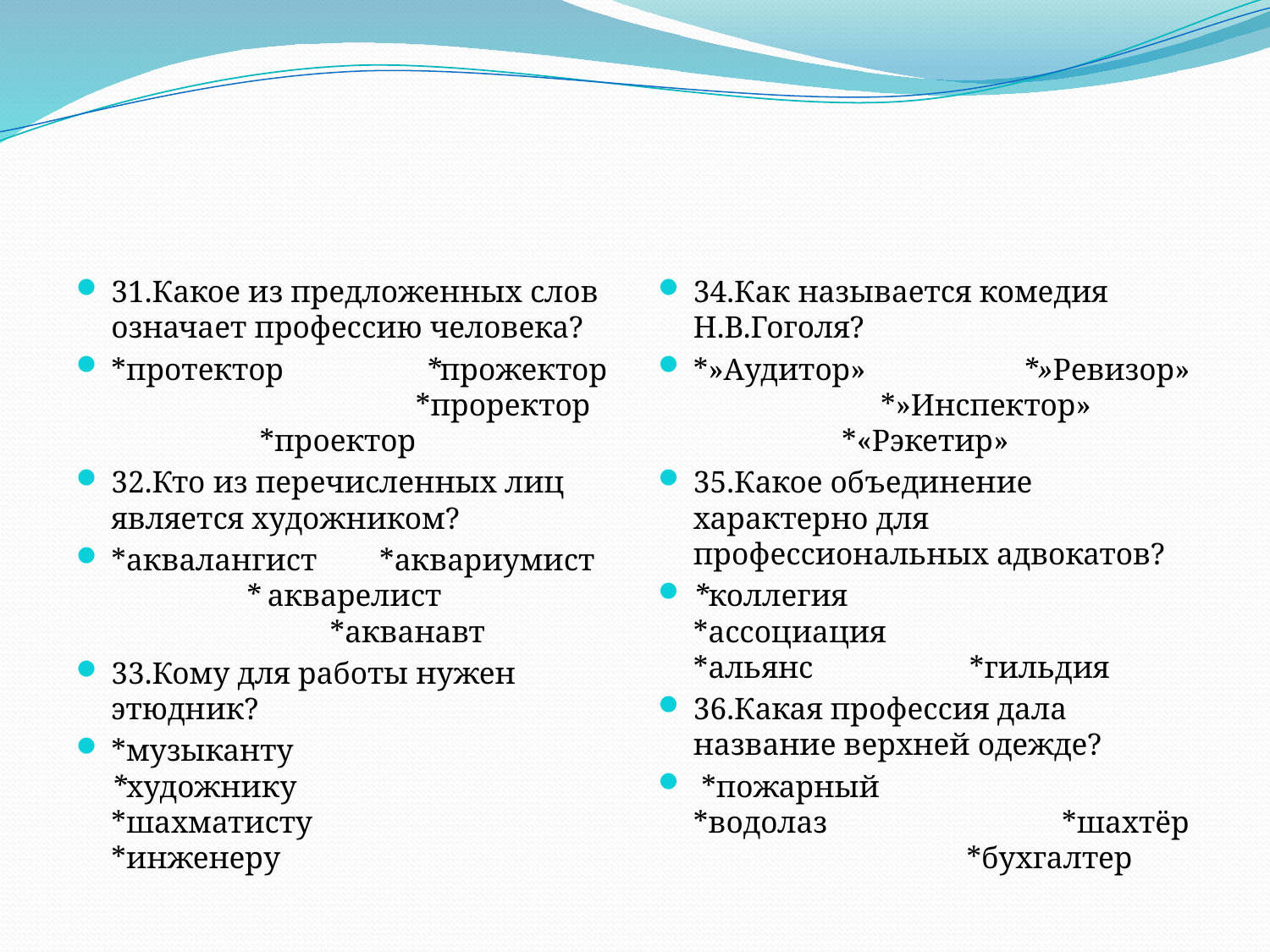

31.Какое из предложенных слов означает профессию человека?
*протектор                  *прожектор                                        *проректор                      *проектор
32.Кто из перечисленных лиц является художником?
*аквалангист        *аквариумист                    * акварелист                                                  *акванавт
33.Кому для работы нужен этюдник?
*музыканту                     *художнику                                       *шахматисту                       *инженеру
34.Как называется комедия Н.В.Гоголя?
*»Аудитор»                    *»Ревизор»                         *»Инспектор»                                 *«Рэкетир»
35.Какое объединение характерно для профессиональных адвокатов?
*коллегия                                             *ассоциация                             *альянс                    *гильдия
36.Какая профессия дала название верхней одежде?
 *пожарный                       *водолаз                              *шахтёр                                    *бухгалтер